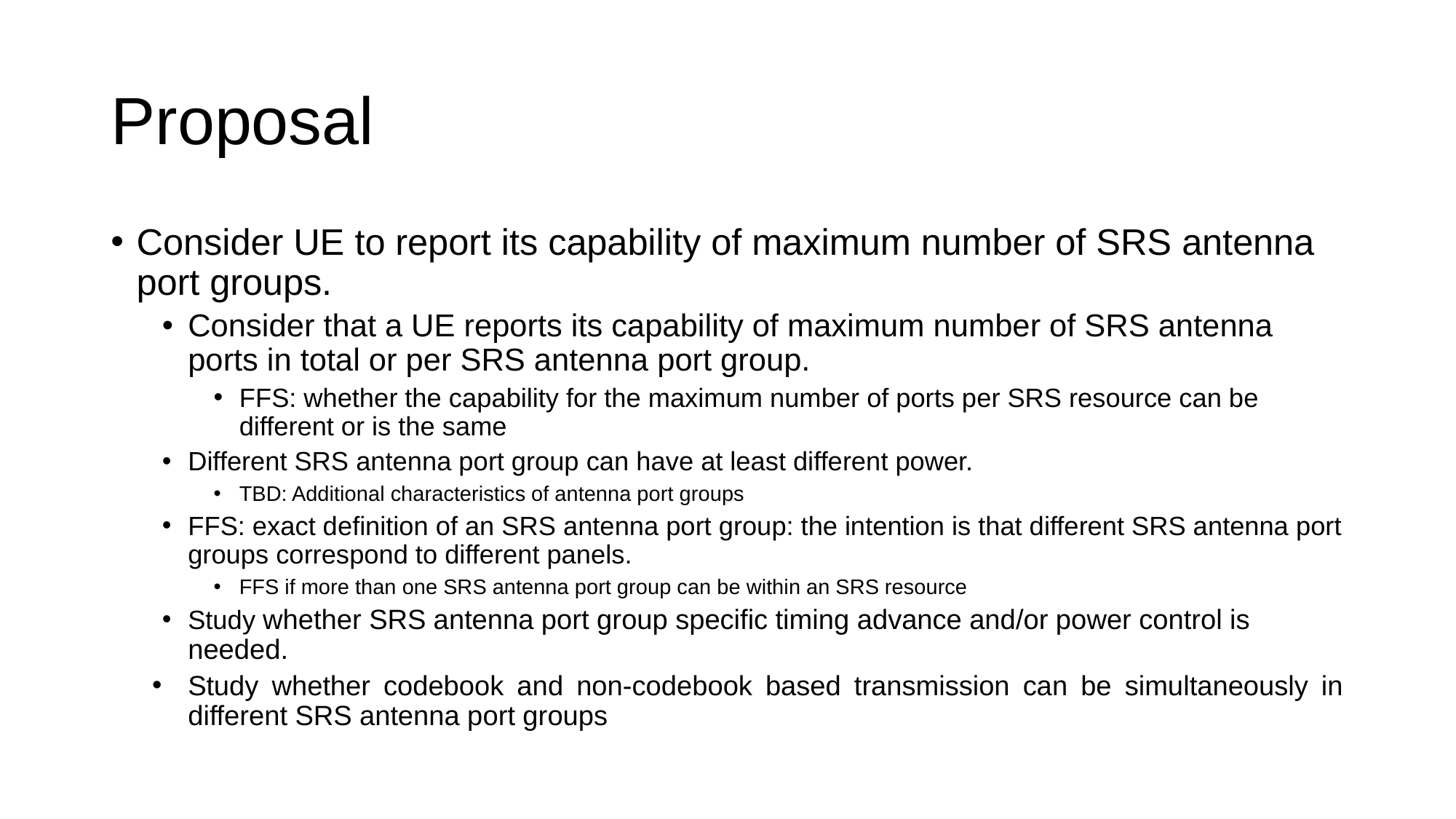

# Proposal
Consider UE to report its capability of maximum number of SRS antenna port groups.
Consider that a UE reports its capability of maximum number of SRS antenna ports in total or per SRS antenna port group.
FFS: whether the capability for the maximum number of ports per SRS resource can be different or is the same
Different SRS antenna port group can have at least different power.
TBD: Additional characteristics of antenna port groups
FFS: exact definition of an SRS antenna port group: the intention is that different SRS antenna port groups correspond to different panels.
FFS if more than one SRS antenna port group can be within an SRS resource
Study whether SRS antenna port group specific timing advance and/or power control is needed.
Study whether codebook and non-codebook based transmission can be simultaneously in different SRS antenna port groups